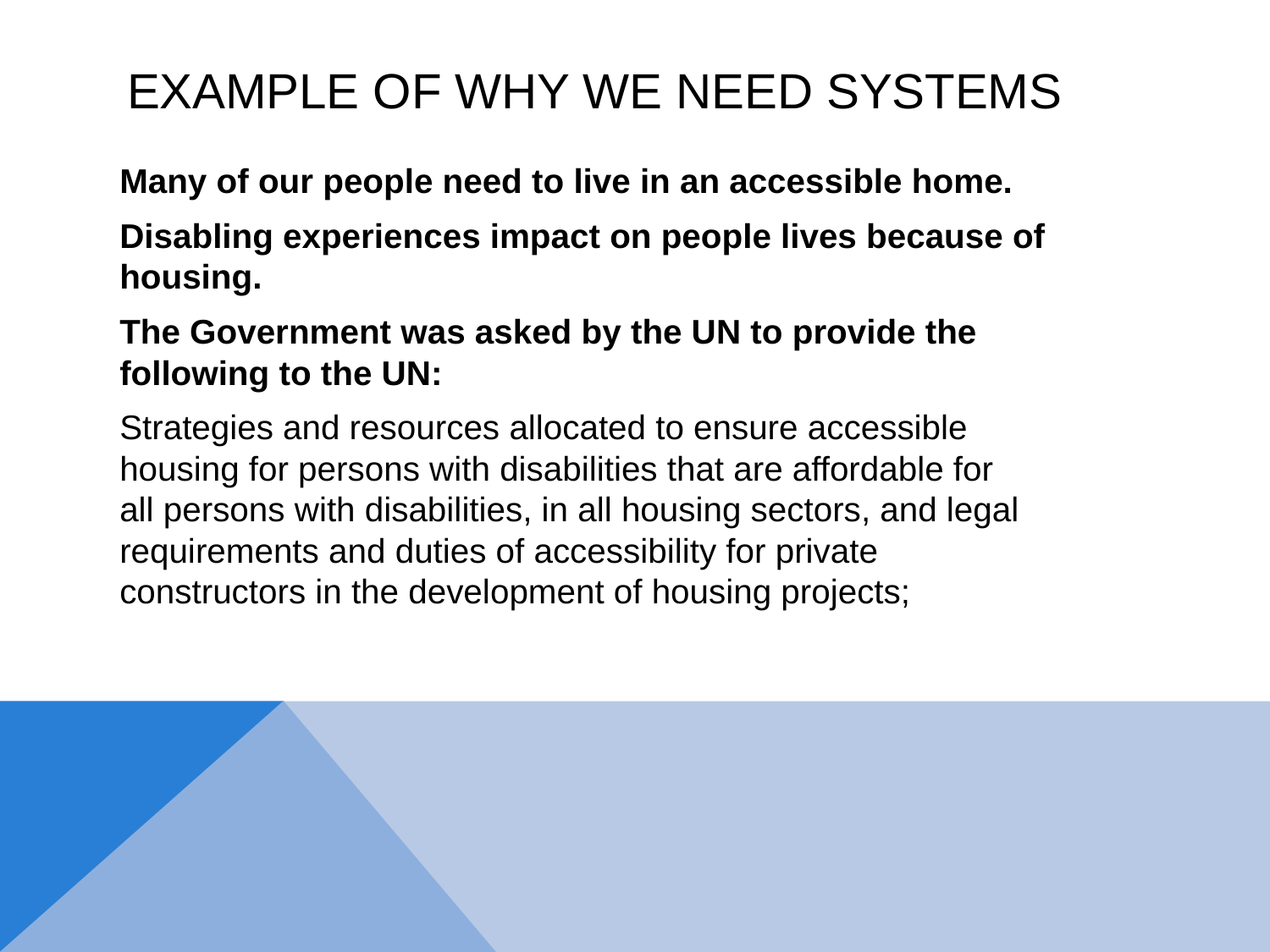

# Example of why we need systems
 	Many of our people need to live in an accessible home.
	Disabling experiences impact on people lives because of housing.
	The Government was asked by the UN to provide the following to the UN:
		Strategies and resources allocated to ensure accessible 	housing for persons with disabilities that are affordable for 	all persons with disabilities, in all housing sectors, and legal 	requirements and duties of accessibility for private 	constructors in the development of housing projects;